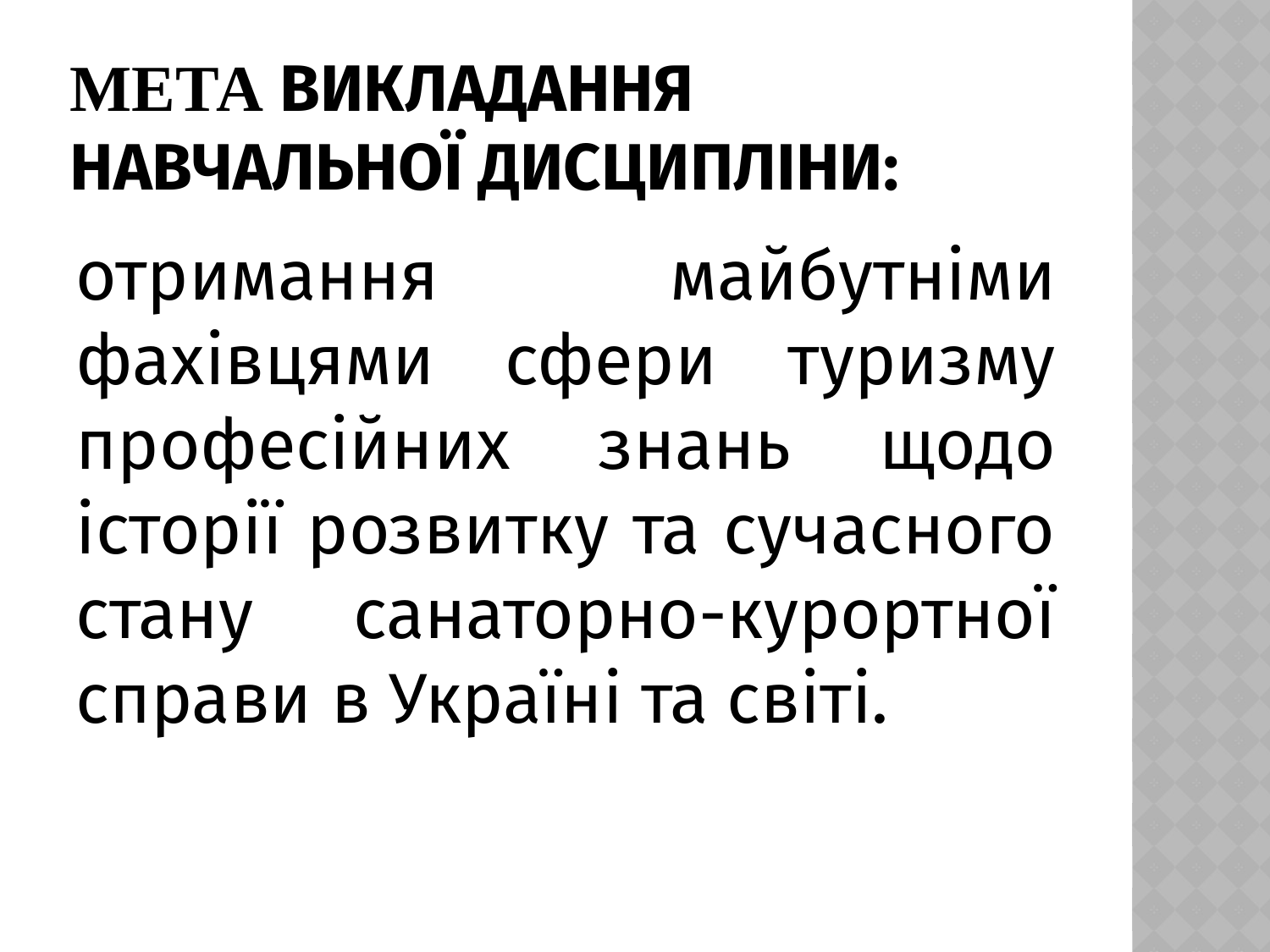

# Мета викладання навчальної дисципліни:
отримання майбутніми фахівцями сфери туризму професійних знань щодо історії розвитку та сучасного стану санаторно-курортної справи в Україні та світі.